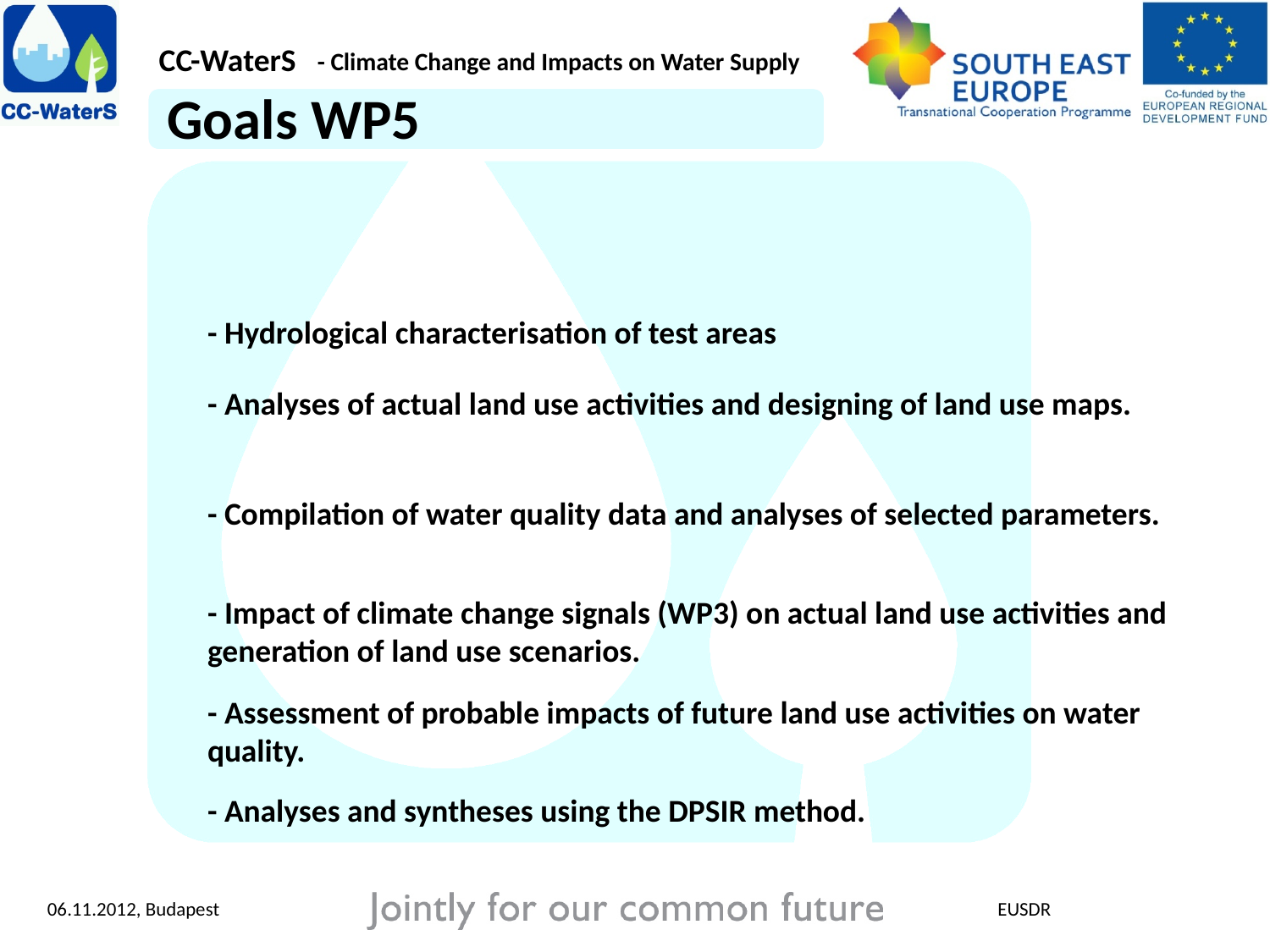

Goals WP5
- Hydrological characterisation of test areas
- Analyses of actual land use activities and designing of land use maps.
- Compilation of water quality data and analyses of selected parameters.
- Impact of climate change signals (WP3) on actual land use activities and generation of land use scenarios.
- Assessment of probable impacts of future land use activities on water quality.
- Analyses and syntheses using the DPSIR method.